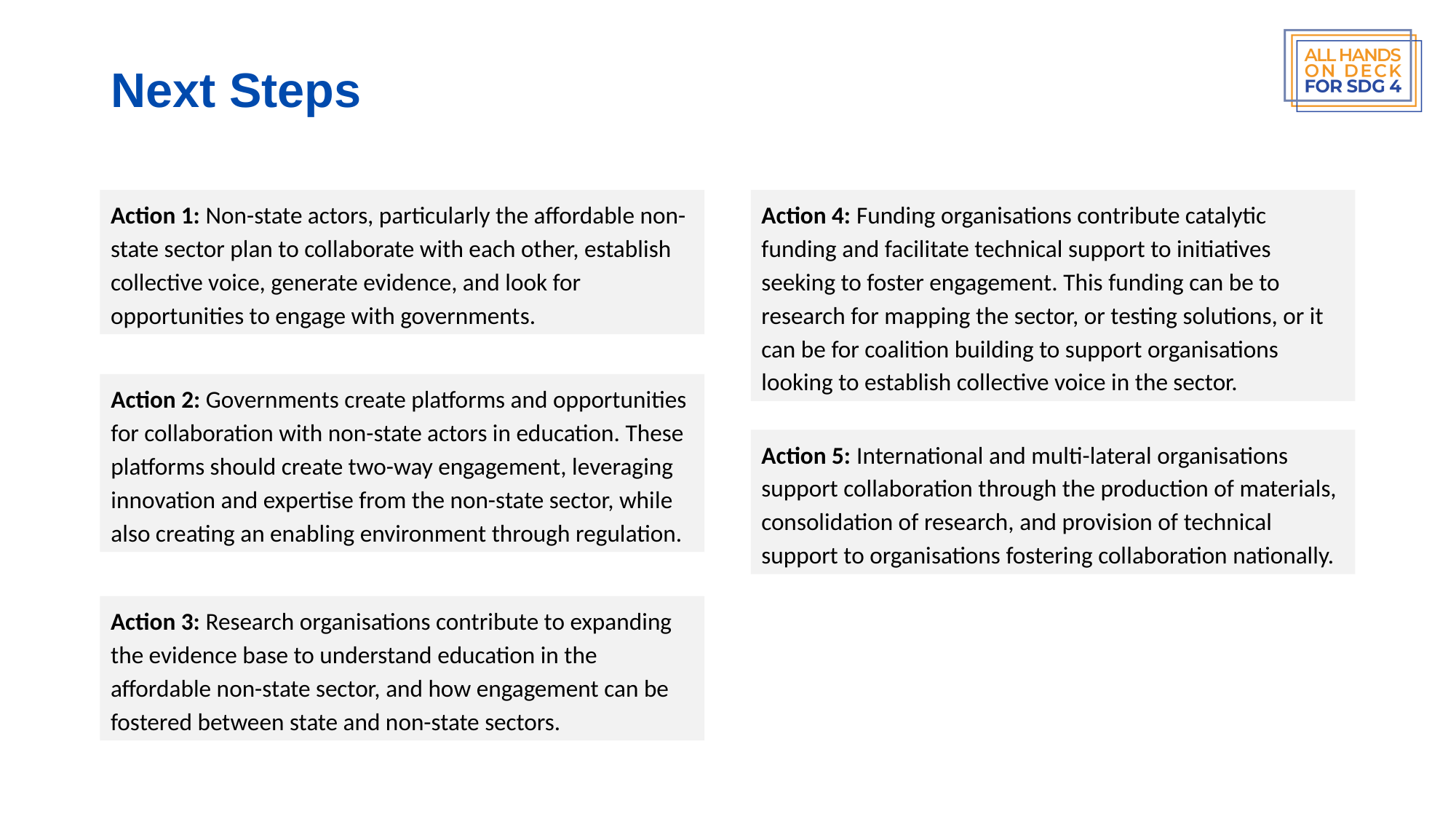

# Next Steps
Action 1: Non-state actors, particularly the affordable non-state sector plan to collaborate with each other, establish collective voice, generate evidence, and look for opportunities to engage with governments.
Action 4: Funding organisations contribute catalytic funding and facilitate technical support to initiatives seeking to foster engagement. This funding can be to research for mapping the sector, or testing solutions, or it can be for coalition building to support organisations looking to establish collective voice in the sector.
Action 2: Governments create platforms and opportunities for collaboration with non-state actors in education. These platforms should create two-way engagement, leveraging innovation and expertise from the non-state sector, while also creating an enabling environment through regulation.
Action 5: International and multi-lateral organisations support collaboration through the production of materials, consolidation of research, and provision of technical support to organisations fostering collaboration nationally.
Action 3: Research organisations contribute to expanding the evidence base to understand education in the affordable non-state sector, and how engagement can be fostered between state and non-state sectors.